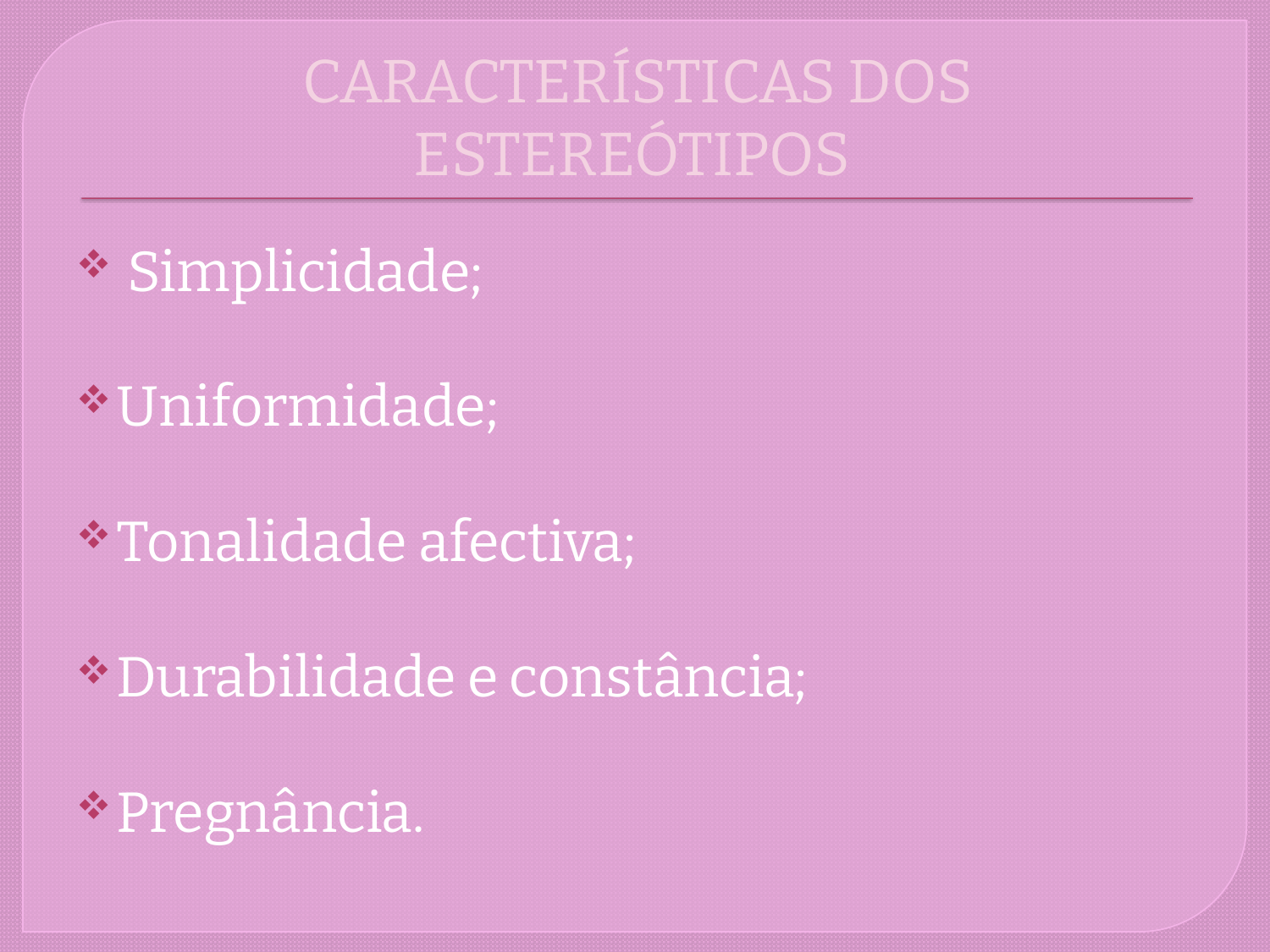

# CARACTERÍSTICAS DOS ESTEREÓTIPOS
 Simplicidade;

Uniformidade;

Tonalidade afectiva;

Durabilidade e constância;

Pregnância.